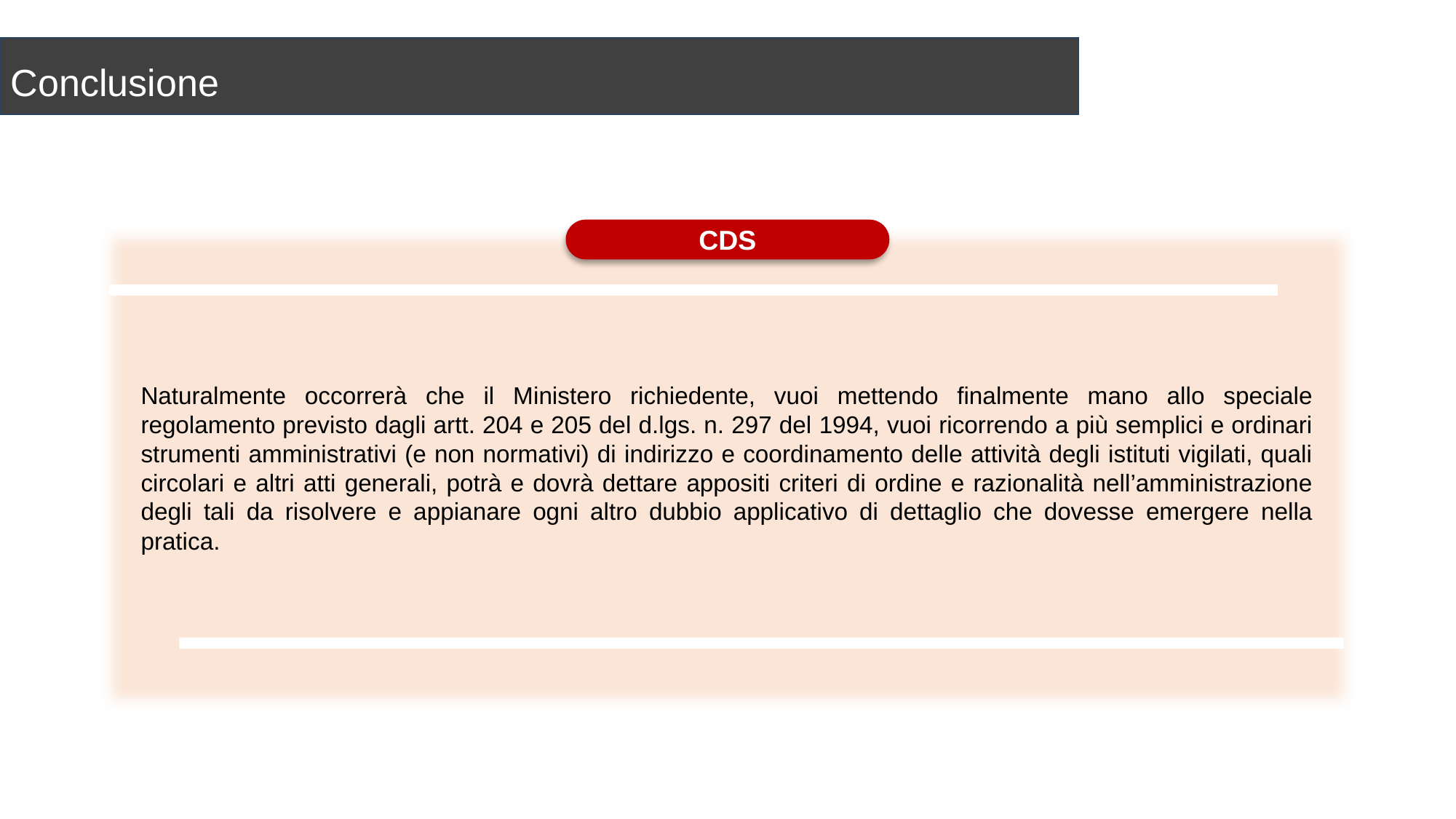

Conclusione

CDS

Naturalmente occorrerà che il Ministero richiedente, vuoi mettendo finalmente mano allo speciale regolamento previsto dagli artt. 204 e 205 del d.lgs. n. 297 del 1994, vuoi ricorrendo a più semplici e ordinari strumenti amministrativi (e non normativi) di indirizzo e coordinamento delle attività degli istituti vigilati, quali circolari e altri atti generali, potrà e dovrà dettare appositi criteri di ordine e razionalità nell’amministrazione degli tali da risolvere e appianare ogni altro dubbio applicativo di dettaglio che dovesse emergere nella pratica.